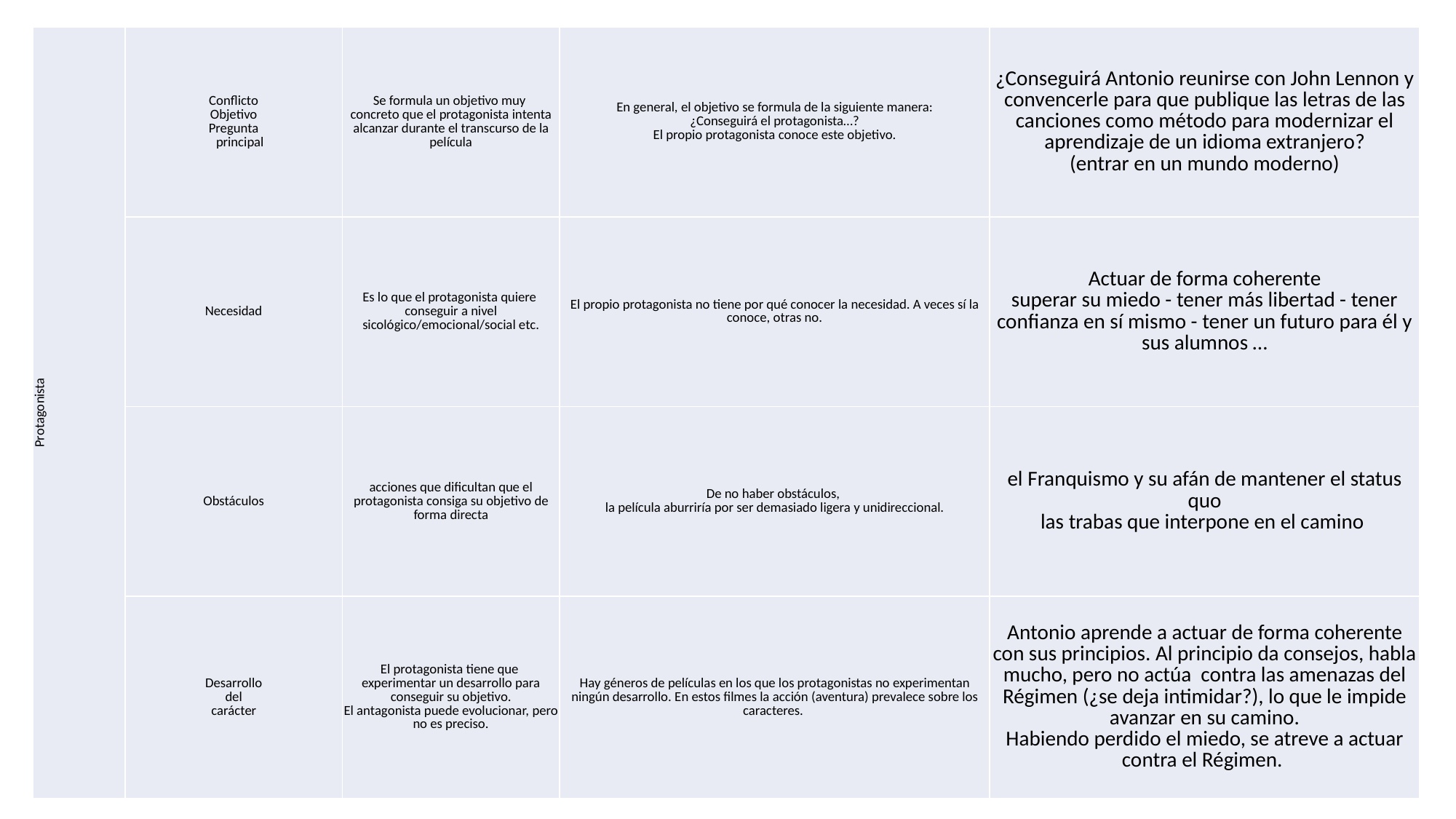

| Protagonista | Conflicto Objetivo Pregunta principal | Se formula un objetivo muy concreto que el protagonista intenta alcanzar durante el transcurso de la película | En general, el objetivo se formula de la siguiente manera: ¿Conseguirá el protagonista…? El propio protagonista conoce este objetivo. | ¿Conseguirá Antonio reunirse con John Lennon y convencerle para que publique las letras de las canciones como método para modernizar el aprendizaje de un idioma extranjero? (entrar en un mundo moderno) |
| --- | --- | --- | --- | --- |
|  | Necesidad | Es lo que el protagonista quiere conseguir a nivel sicológico/emocional/social etc. | El propio protagonista no tiene por qué conocer la necesidad. A veces sí la conoce, otras no. | Actuar de forma coherente superar su miedo - tener más libertad - tener confianza en sí mismo - tener un futuro para él y sus alumnos … |
|  | Obstáculos | acciones que dificultan que el protagonista consiga su objetivo de forma directa | De no haber obstáculos, la película aburriría por ser demasiado ligera y unidireccional. | el Franquismo y su afán de mantener el status quo las trabas que interpone en el camino |
|  | Desarrollo del carácter | El protagonista tiene que experimentar un desarrollo para conseguir su objetivo. El antagonista puede evolucionar, pero no es preciso. | Hay géneros de películas en los que los protagonistas no experimentan ningún desarrollo. En estos filmes la acción (aventura) prevalece sobre los caracteres. | Antonio aprende a actuar de forma coherente con sus principios. Al principio da consejos, habla mucho, pero no actúa contra las amenazas del Régimen (¿se deja intimidar?), lo que le impide avanzar en su camino. Habiendo perdido el miedo, se atreve a actuar contra el Régimen. |